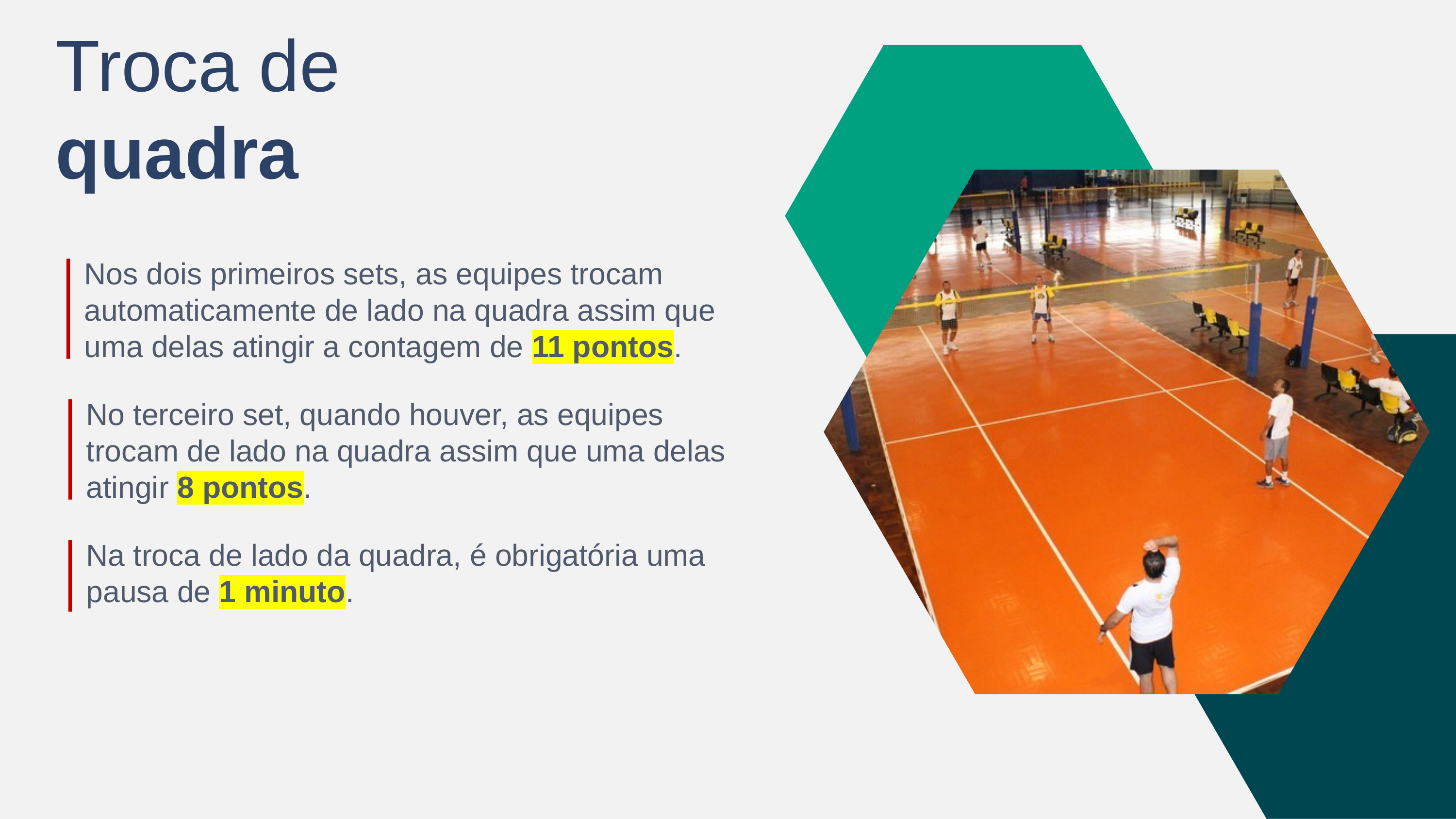

Troca de
quadra .

Nos dois primeiros sets, as equipes trocam automaticamente de lado na quadra assim que uma delas atingir a contagem de 11 pontos.

No terceiro set, quando houver, as equipes trocam de lado na quadra assim que uma delas atingir 8 pontos.

Na troca de lado da quadra, é obrigatória uma pausa de 1 minuto.